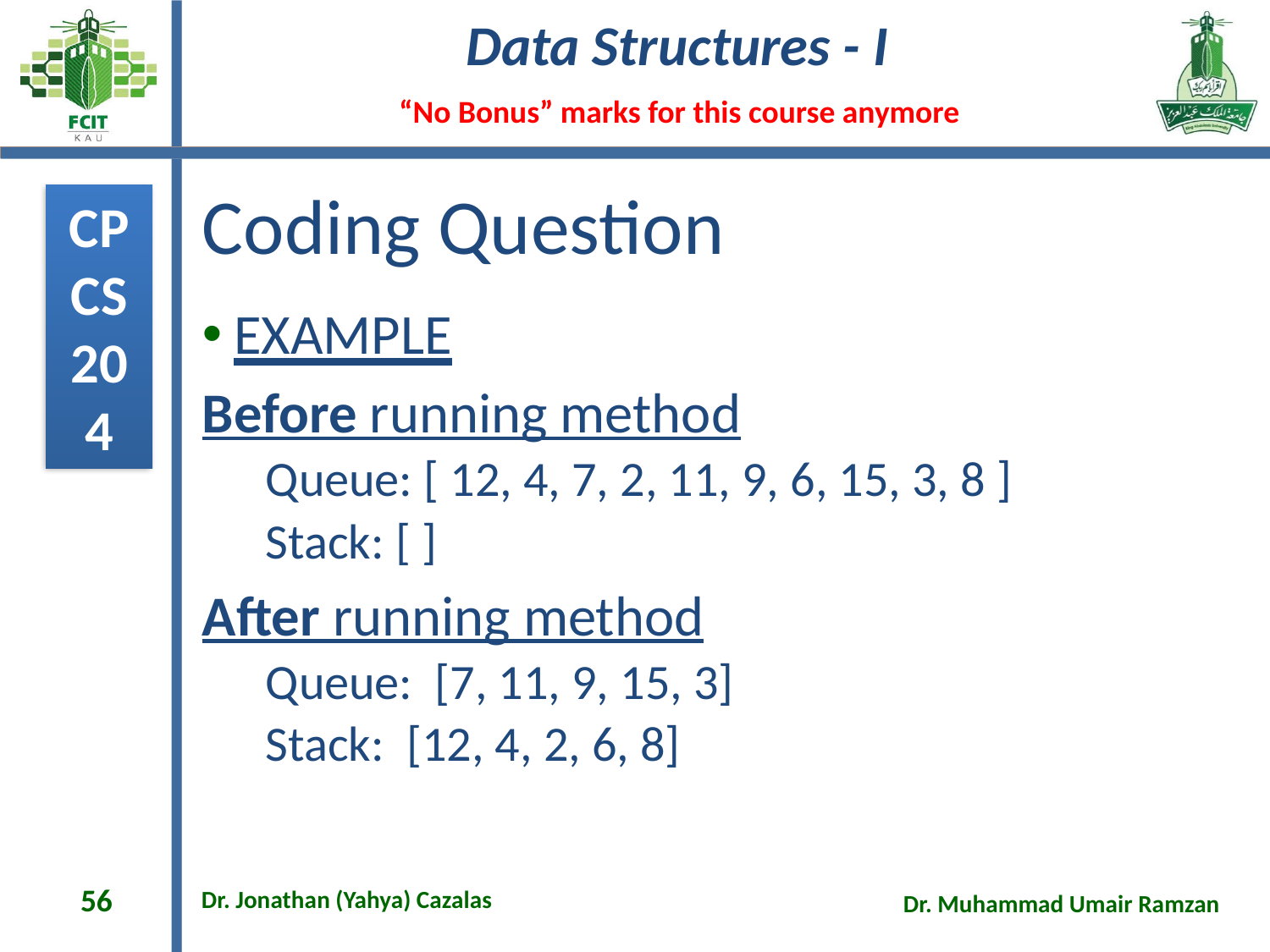

# Coding Question
EXAMPLE
Before running method
Queue: [ 12, 4, 7, 2, 11, 9, 6, 15, 3, 8 ]
Stack: [ ]
After running method
Queue:  [7, 11, 9, 15, 3]
Stack:  [12, 4, 2, 6, 8]
56